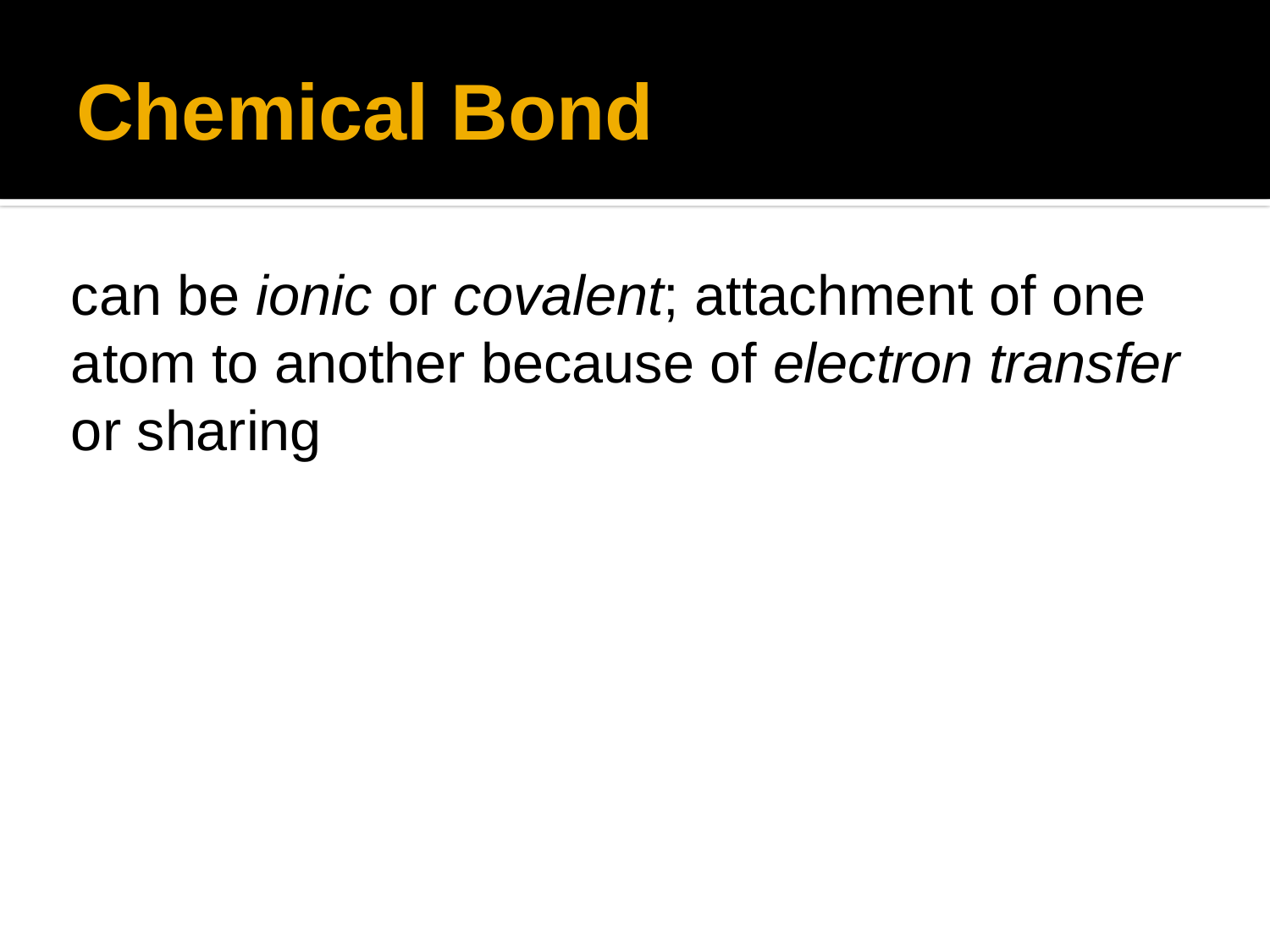

# Chemical Bond
can be ionic or covalent; attachment of one atom to another because of electron transfer or sharing